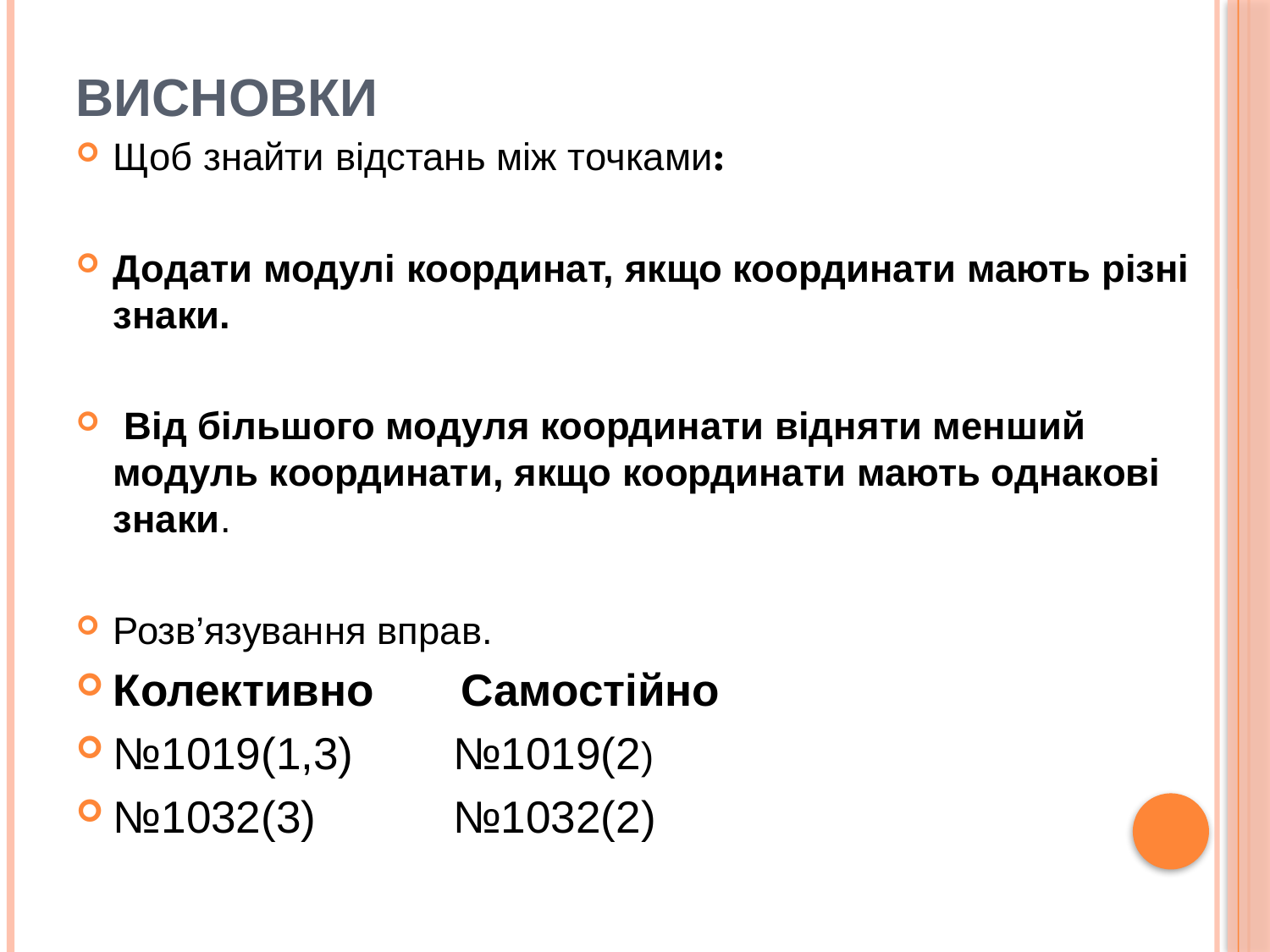

# Висновки
Щоб знайти відстань між точками:

Додати модулі координат, якщо координати мають різні знаки.

 Від більшого модуля координати відняти менший модуль координати, якщо координати мають однакові знаки.

Розв’язування вправ.
Колективно       Самостійно
№1019(1,3)        №1019(2)
№1032(3)           №1032(2)